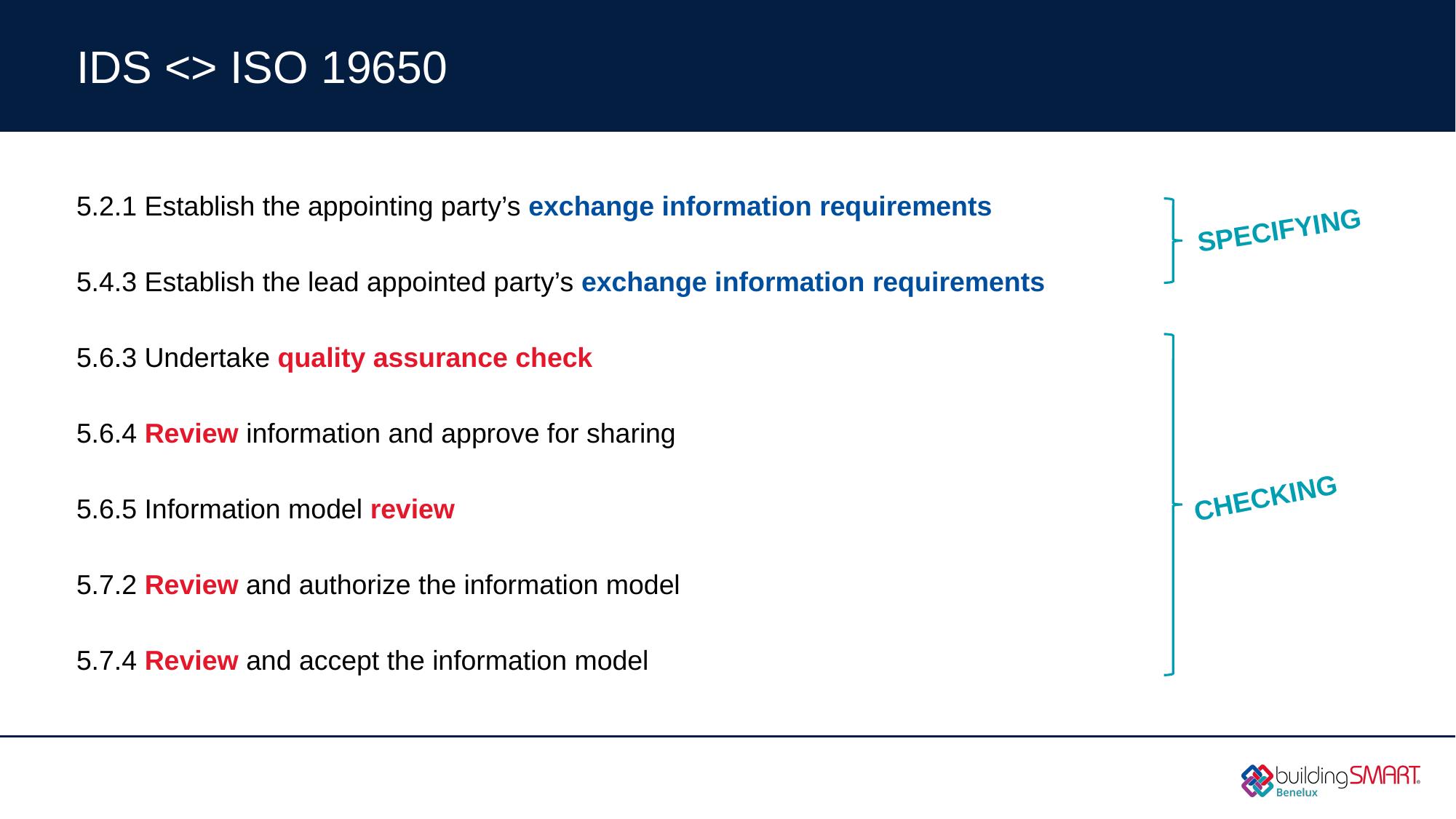

# IDS <> ISO 19650
5.2.1 Establish the appointing party’s exchange information requirements
5.4.3 Establish the lead appointed party’s exchange information requirements
5.6.3 Undertake quality assurance check
5.6.4 Review information and approve for sharing
5.6.5 Information model review
5.7.2 Review and authorize the information model
5.7.4 Review and accept the information model

SPECIFYING

CHECKING